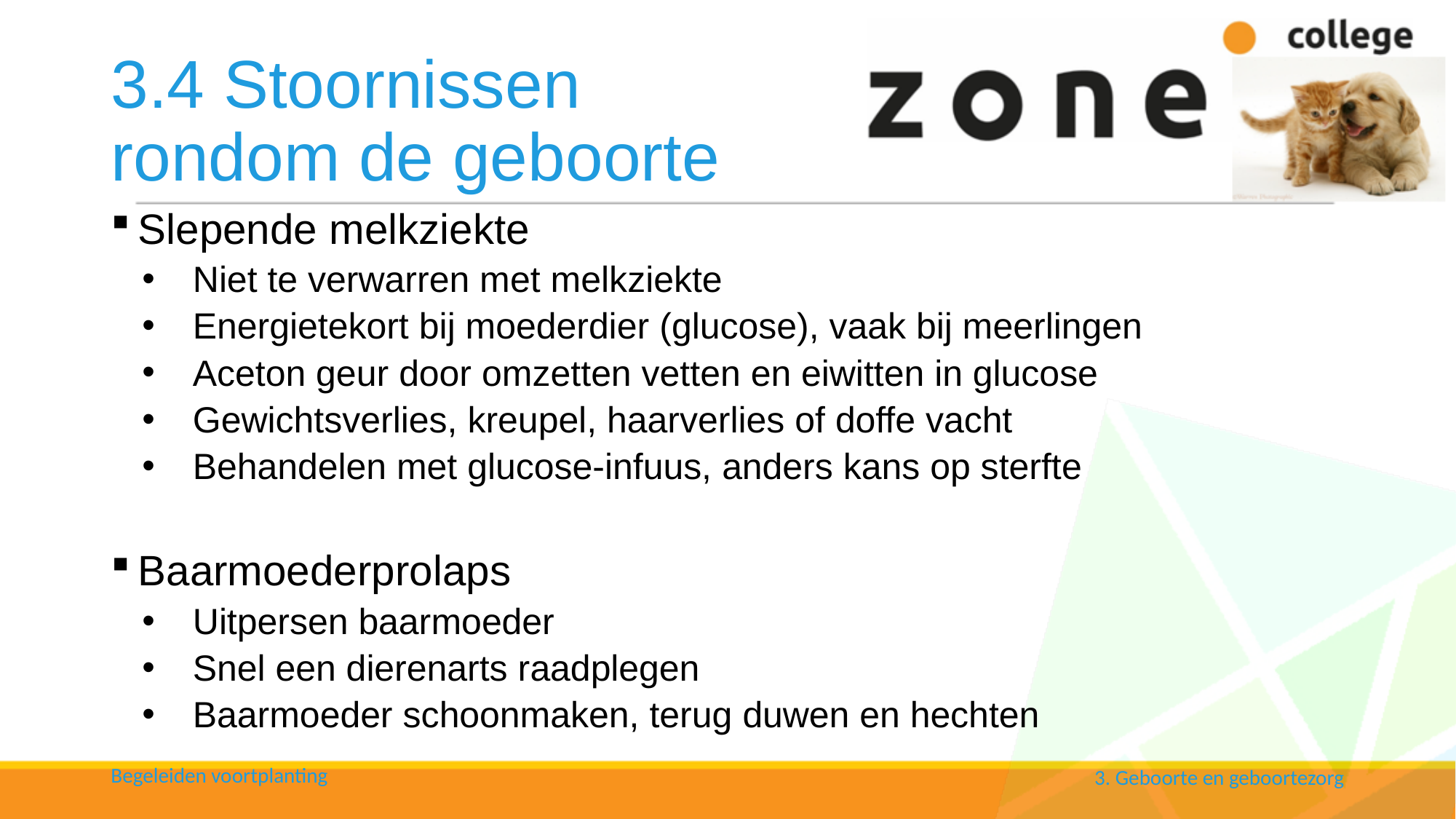

# 3.4 Stoornissen rondom de geboorte
Slepende melkziekte
Niet te verwarren met melkziekte
Energietekort bij moederdier (glucose), vaak bij meerlingen
Aceton geur door omzetten vetten en eiwitten in glucose
Gewichtsverlies, kreupel, haarverlies of doffe vacht
Behandelen met glucose-infuus, anders kans op sterfte

Baarmoederprolaps
Uitpersen baarmoeder
Snel een dierenarts raadplegen
Baarmoeder schoonmaken, terug duwen en hechten
Begeleiden voortplanting
3. Geboorte en geboortezorg